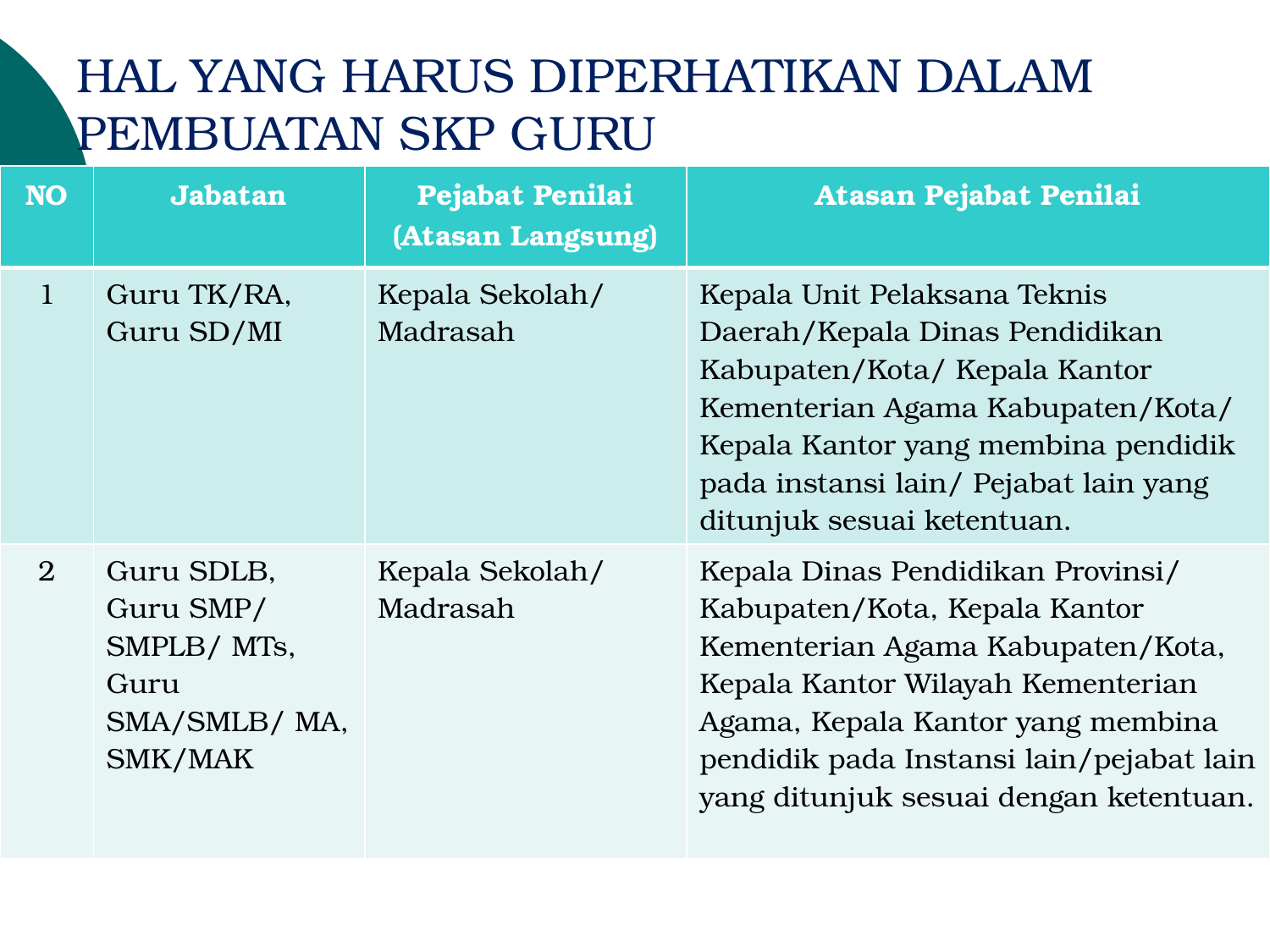

# HAL YANG HARUS DIPERHATIKAN DALAM PEMBUATAN SKP GURU
| NO | Jabatan | Pejabat Penilai (Atasan Langsung) | Atasan Pejabat Penilai |
| --- | --- | --- | --- |
| 1 | Guru TK/RA, Guru SD/MI | Kepala Sekolah/ Madrasah | Kepala Unit Pelaksana Teknis Daerah/Kepala Dinas Pendidikan Kabupaten/Kota/ Kepala Kantor Kementerian Agama Kabupaten/Kota/ Kepala Kantor yang membina pendidik pada instansi lain/ Pejabat lain yang ditunjuk sesuai ketentuan. |
| 2 | Guru SDLB, Guru SMP/ SMPLB/ MTs, Guru SMA/SMLB/ MA, SMK/MAK | Kepala Sekolah/ Madrasah | Kepala Dinas Pendidikan Provinsi/ Kabupaten/Kota, Kepala Kantor Kementerian Agama Kabupaten/Kota, Kepala Kantor Wilayah Kementerian Agama, Kepala Kantor yang membina pendidik pada Instansi lain/pejabat lain yang ditunjuk sesuai dengan ketentuan. |